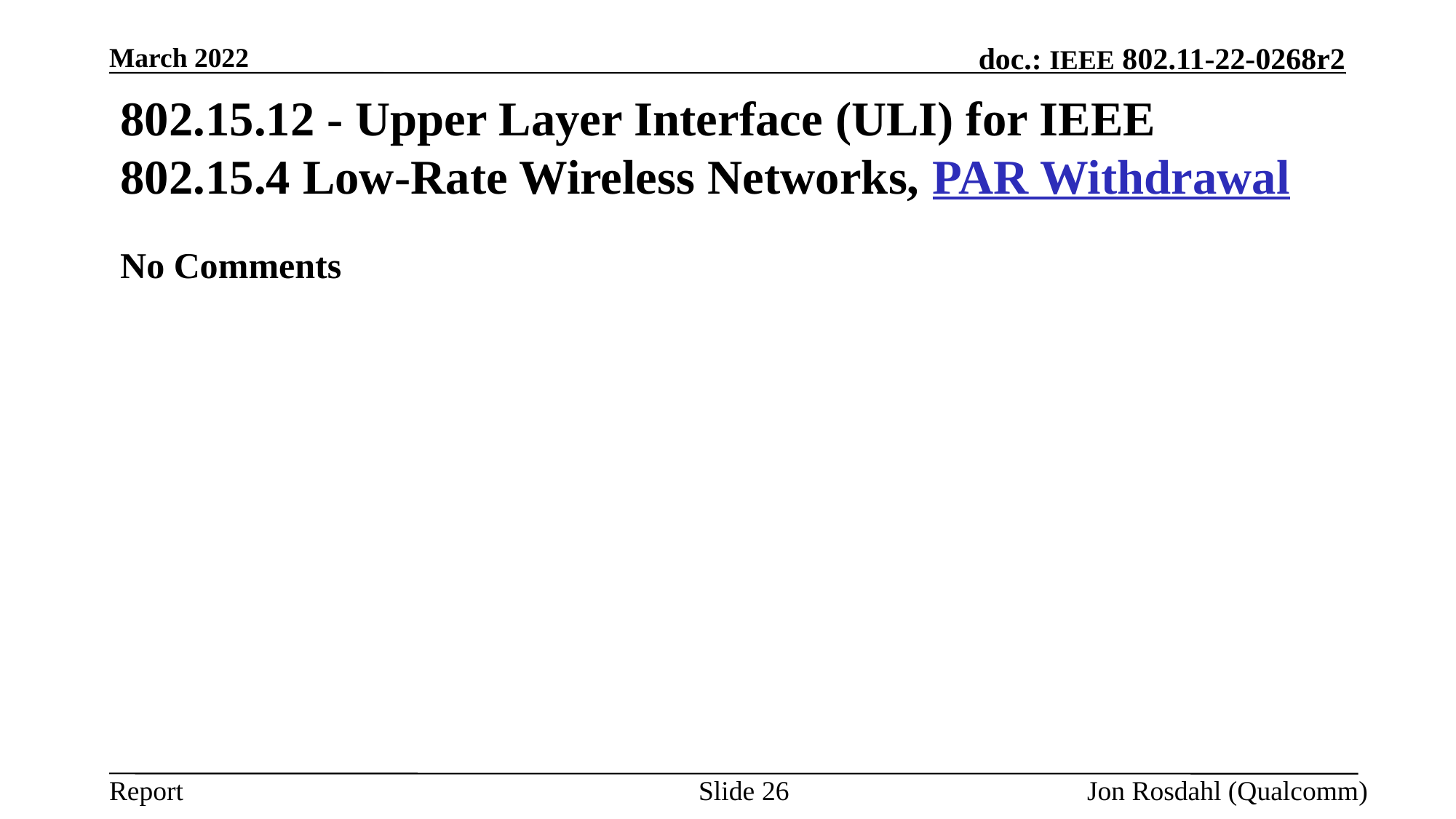

March 2022
# 802.15.12 - Upper Layer Interface (ULI) for IEEE 802.15.4 Low-Rate Wireless Networks, PAR Withdrawal
No Comments
Slide 26
Jon Rosdahl (Qualcomm)